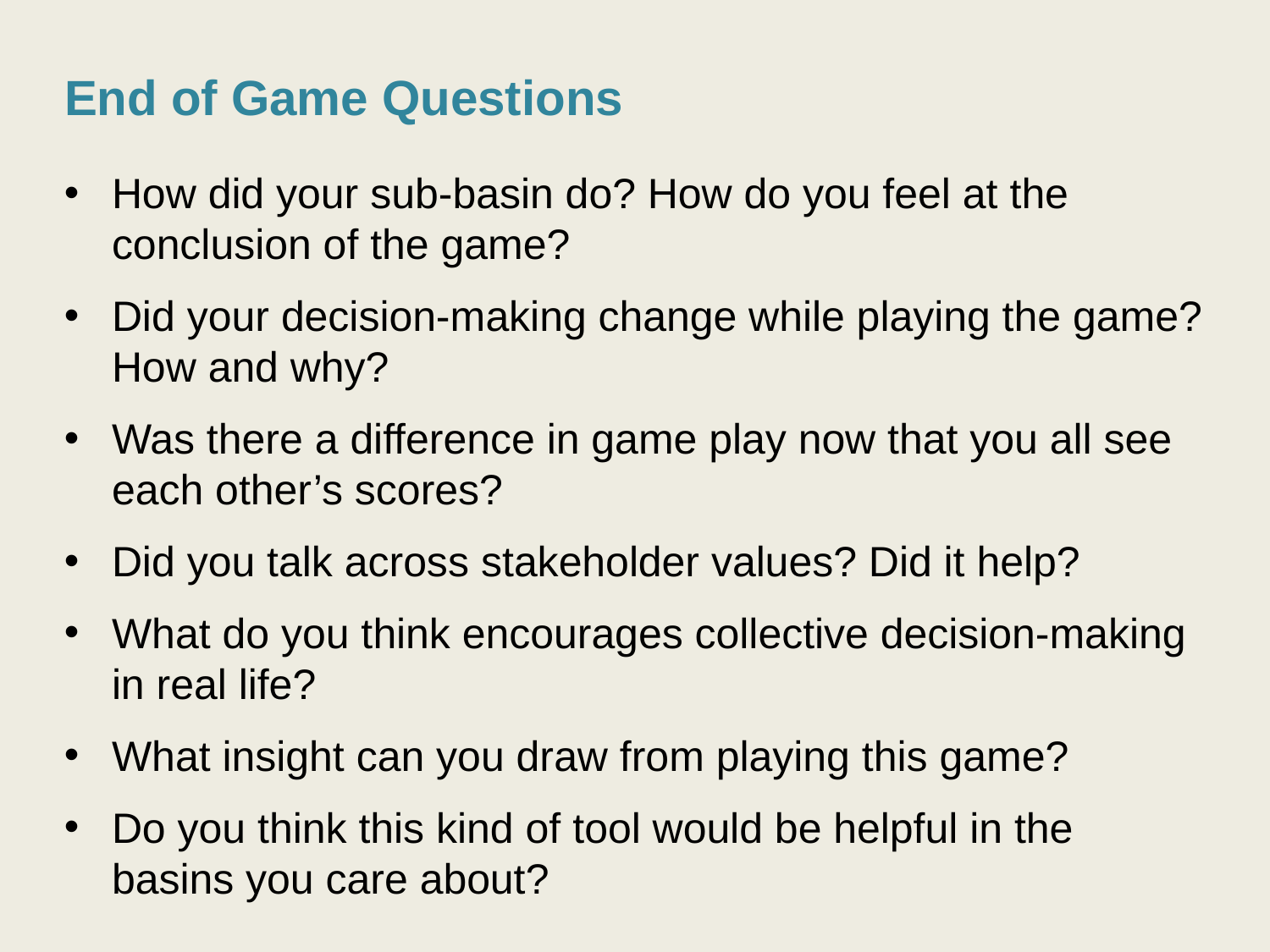

# End of Game Questions
How did your sub-basin do? How do you feel at the conclusion of the game?
Did your decision-making change while playing the game? How and why?
Was there a difference in game play now that you all see each other’s scores?
Did you talk across stakeholder values? Did it help?
What do you think encourages collective decision-making in real life?
What insight can you draw from playing this game?
Do you think this kind of tool would be helpful in the basins you care about?